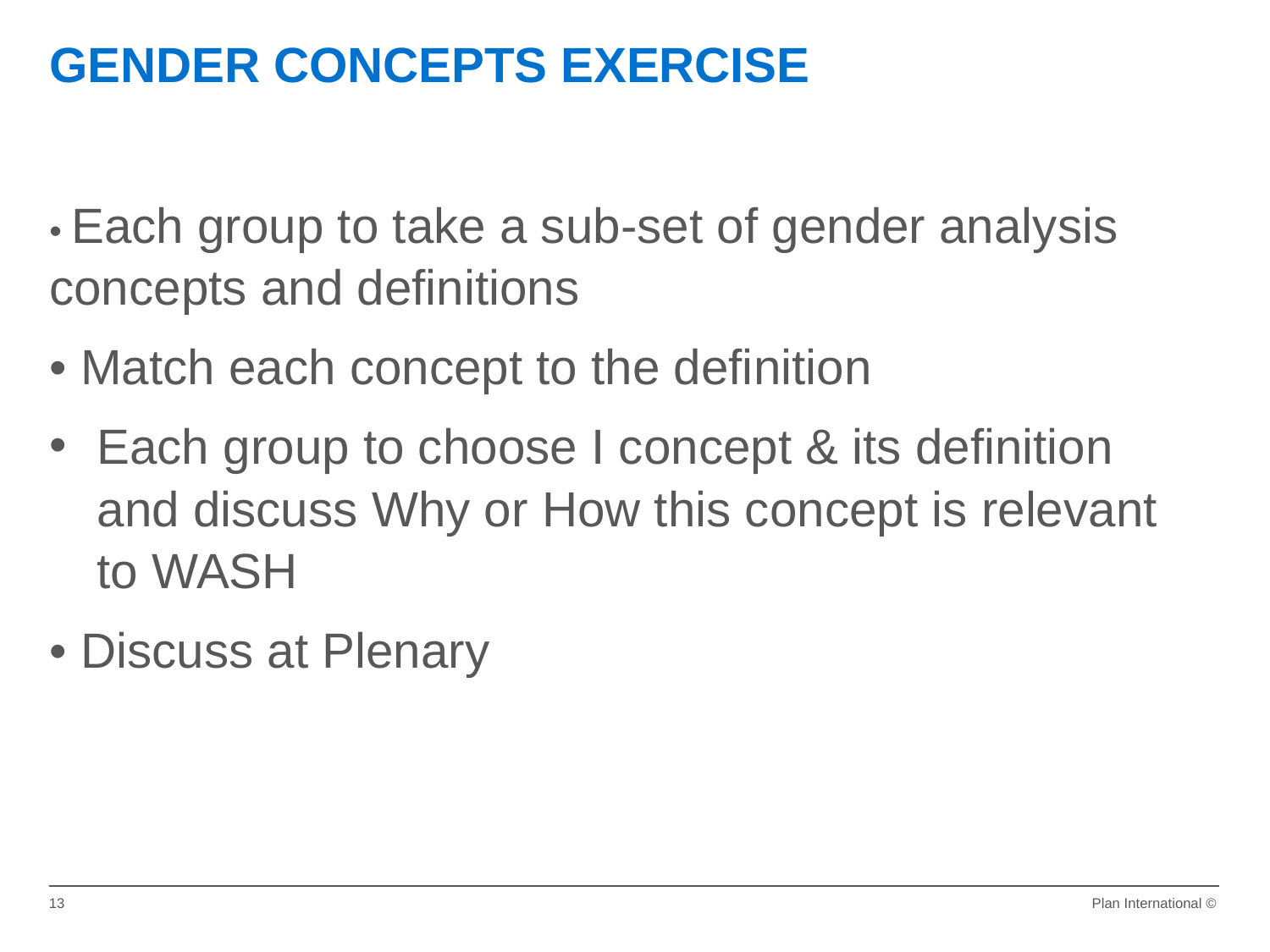

GENDER CONCEPTS EXERCISE
• Each group to take a sub-set of gender analysis concepts and definitions
• Match each concept to the definition
Each group to choose I concept & its definition and discuss Why or How this concept is relevant to WASH
• Discuss at Plenary
13